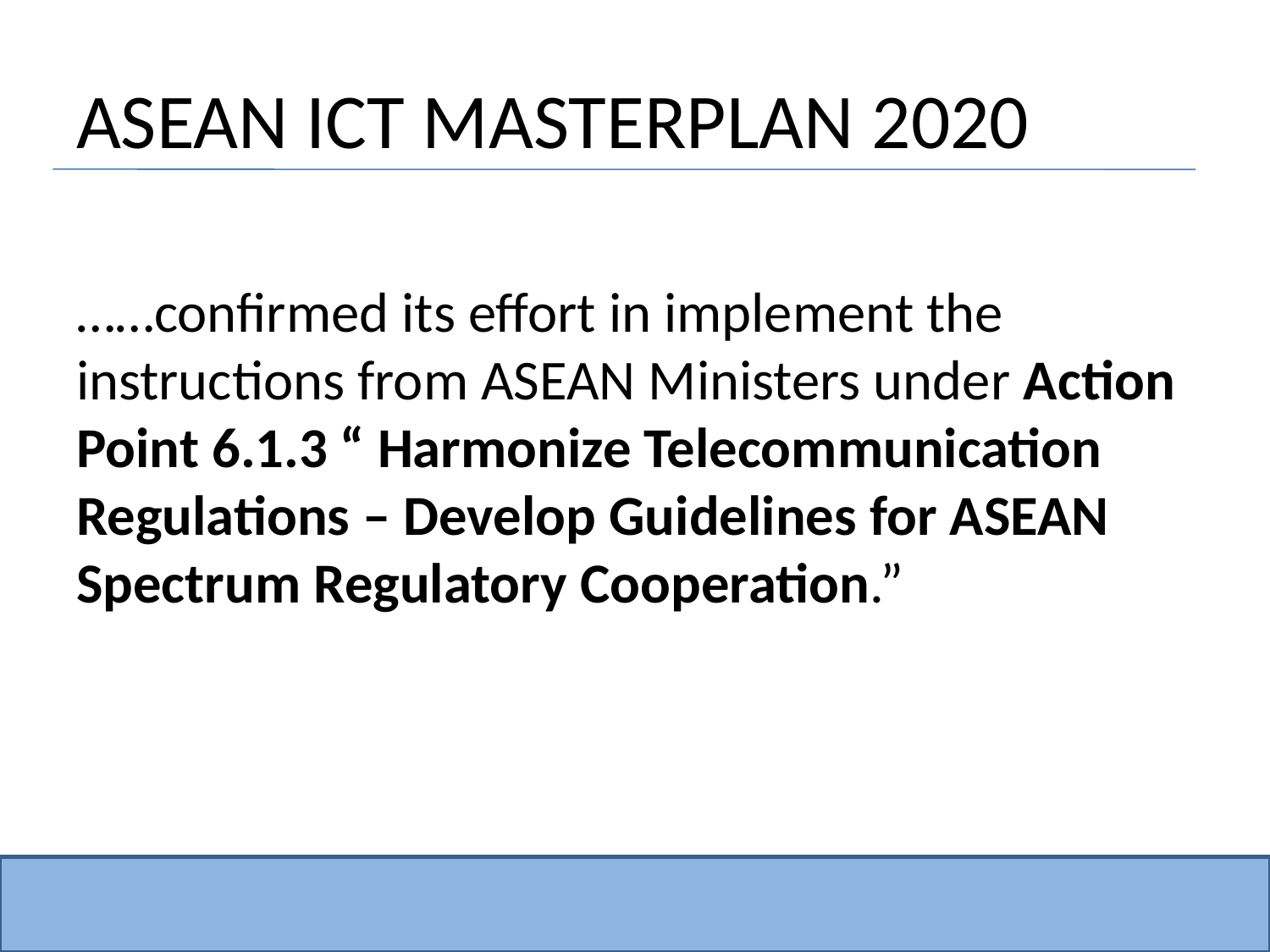

# ASEAN ICT MASTERPLAN 2020

……confirmed its effort in implement the instructions from ASEAN Ministers under Action Point 6.1.3 “ Harmonize Telecommunication Regulations – Develop Guidelines for ASEAN Spectrum Regulatory Cooperation.”